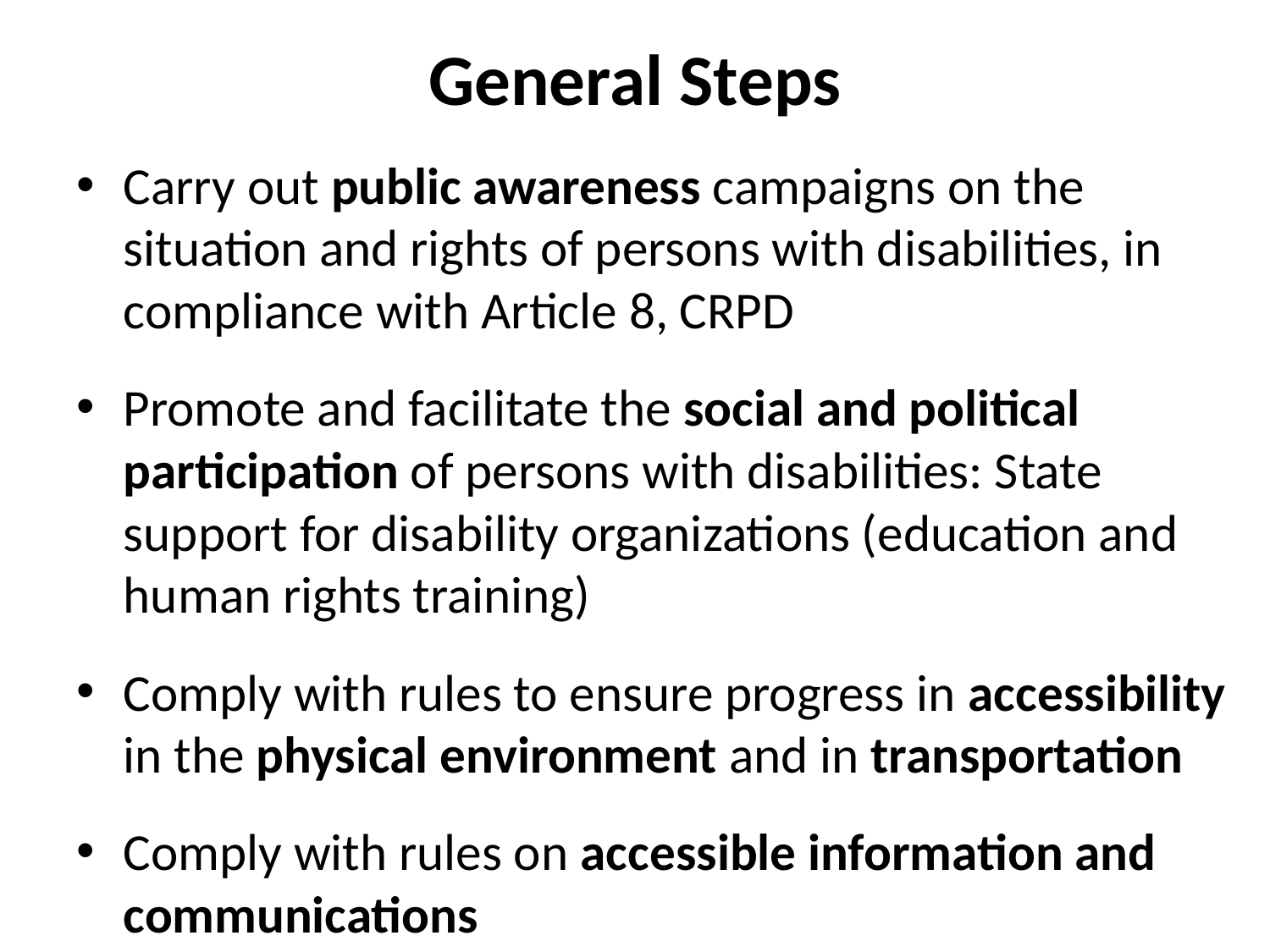

General Steps
Carry out public awareness campaigns on the situation and rights of persons with disabilities, in compliance with Article 8, CRPD

Promote and facilitate the social and political participation of persons with disabilities: State support for disability organizations (education and human rights training)

Comply with rules to ensure progress in accessibility in the physical environment and in transportation

Comply with rules on accessible information and communications